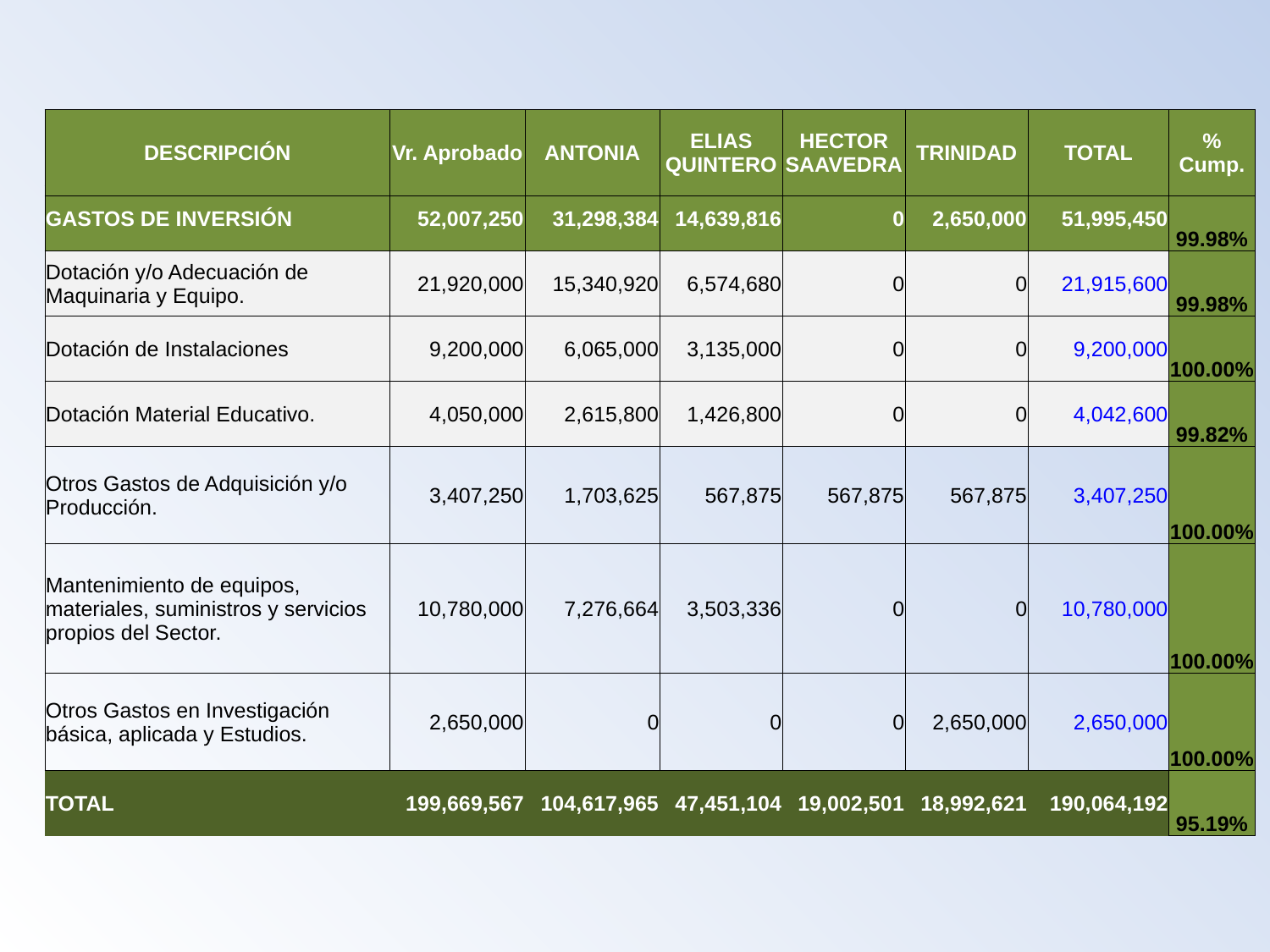

| DESCRIPCIÓN | Vr. Aprobado | ANTONIA | ELIAS QUINTERO | HECTOR SAAVEDRA | TRINIDAD | TOTAL | % Cump. |
| --- | --- | --- | --- | --- | --- | --- | --- |
| GASTOS DE INVERSIÓN | 52,007,250 | 31,298,384 | 14,639,816 | 0 | 2,650,000 | 51,995,450 | 99.98% |
| --- | --- | --- | --- | --- | --- | --- | --- |
| Dotación y/o Adecuación de Maquinaria y Equipo. | 21,920,000 | 15,340,920 | 6,574,680 | 0 | 0 | 21,915,600 | 99.98% |
| Dotación de Instalaciones | 9,200,000 | 6,065,000 | 3,135,000 | 0 | 0 | 9,200,000 | 100.00% |
| Dotación Material Educativo. | 4,050,000 | 2,615,800 | 1,426,800 | 0 | 0 | 4,042,600 | 99.82% |
| Otros Gastos de Adquisición y/o Producción. | 3,407,250 | 1,703,625 | 567,875 | 567,875 | 567,875 | 3,407,250 | 100.00% |
| Mantenimiento de equipos, materiales, suministros y servicios propios del Sector. | 10,780,000 | 7,276,664 | 3,503,336 | 0 | 0 | 10,780,000 | 100.00% |
| Otros Gastos en Investigación básica, aplicada y Estudios. | 2,650,000 | 0 | 0 | 0 | 2,650,000 | 2,650,000 | 100.00% |
| TOTAL | 199,669,567 | 104,617,965 | 47,451,104 | 19,002,501 | 18,992,621 | 190,064,192 | 95.19% |